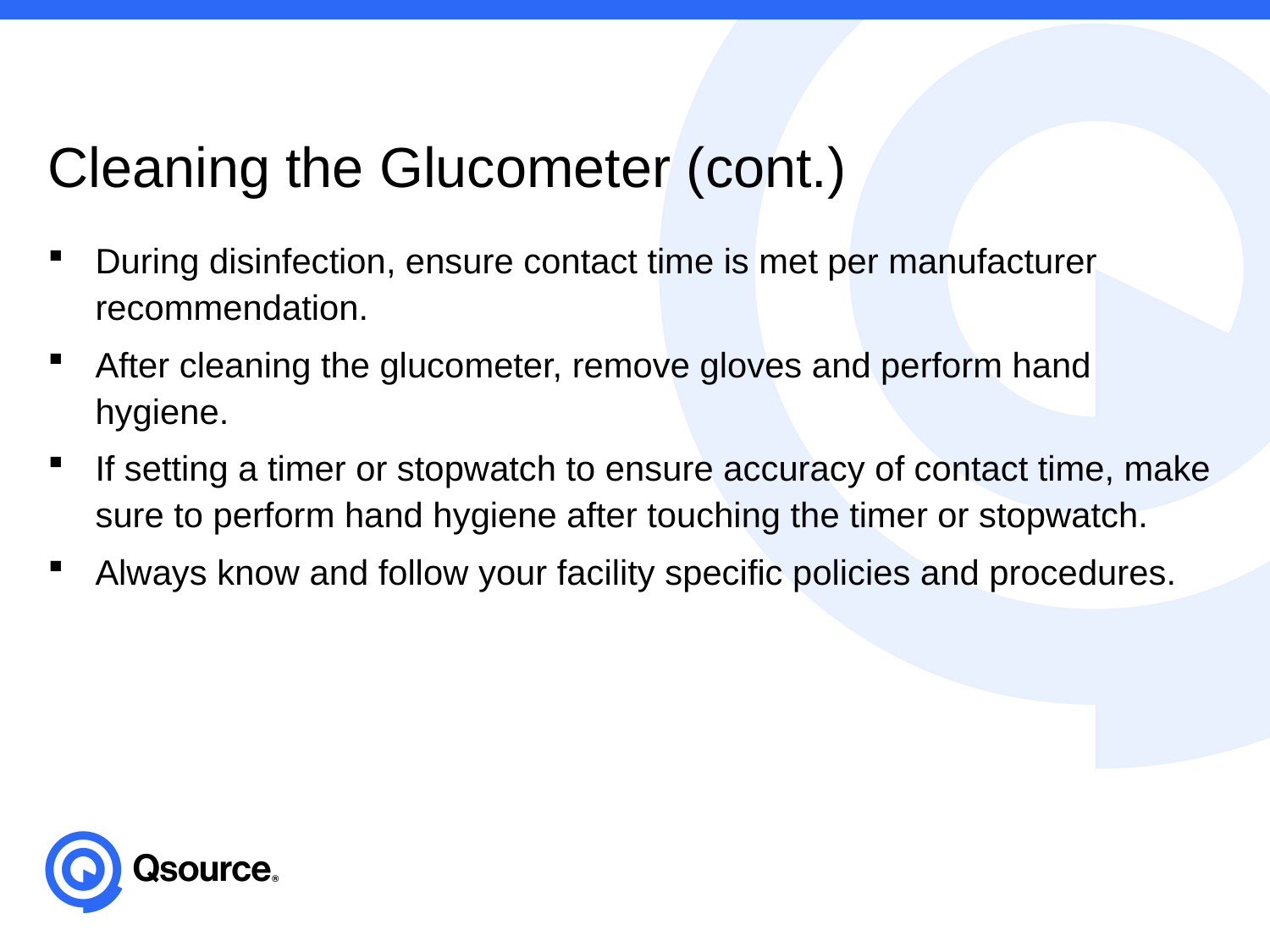

# Cleaning the Glucometer (cont.)
During disinfection, ensure contact time is met per manufacturer recommendation.
After cleaning the glucometer, remove gloves and perform hand hygiene.
If setting a timer or stopwatch to ensure accuracy of contact time, make sure to perform hand hygiene after touching the timer or stopwatch.
Always know and follow your facility specific policies and procedures.